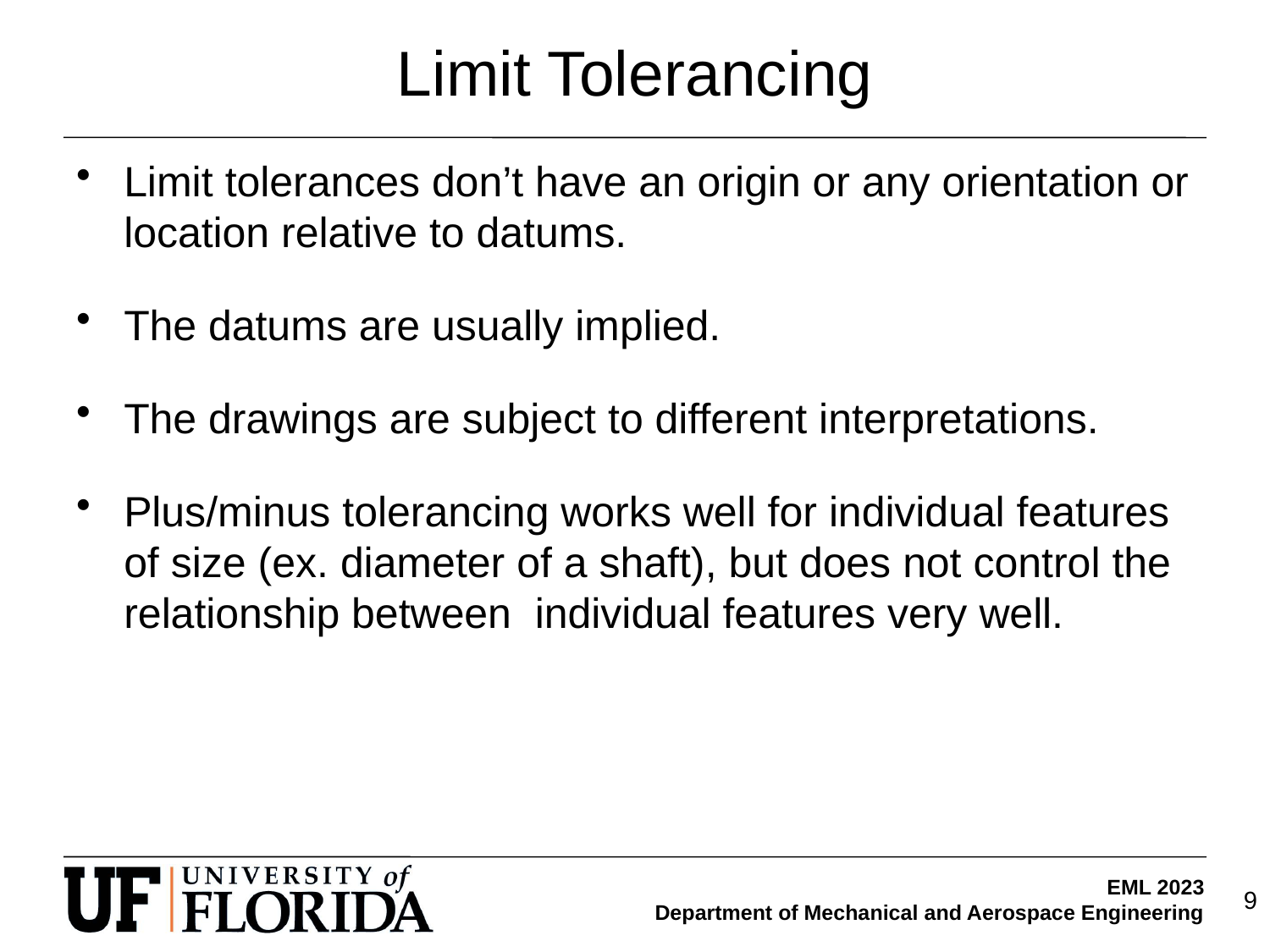

# Limit Tolerancing
Limit tolerances don’t have an origin or any orientation or location relative to datums.
The datums are usually implied.
The drawings are subject to different interpretations.
Plus/minus tolerancing works well for individual features of size (ex. diameter of a shaft), but does not control the relationship between  individual features very well.
9